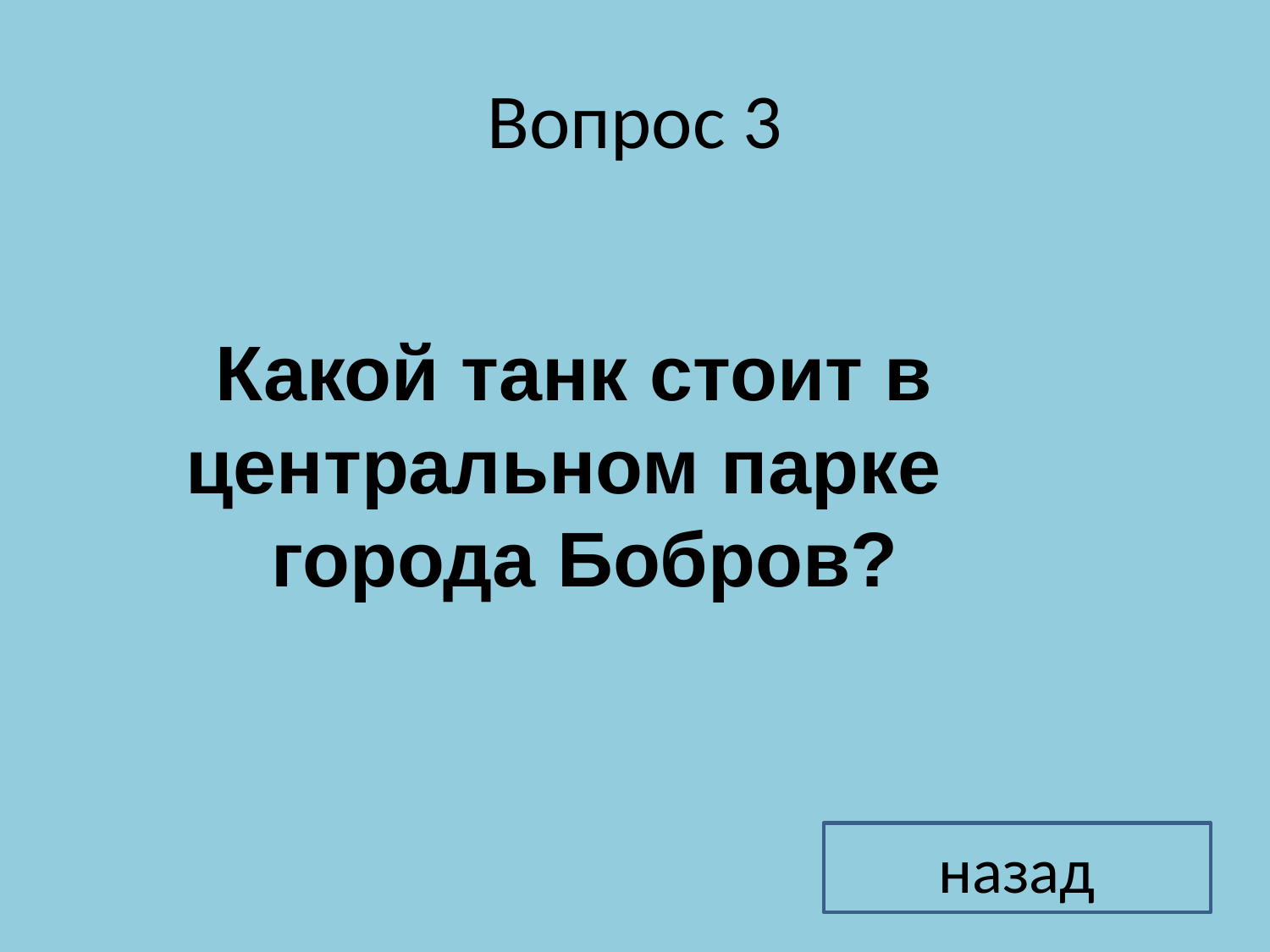

# Вопрос 3
Какой танк стоит в
центральном парке
города Бобров?
назад